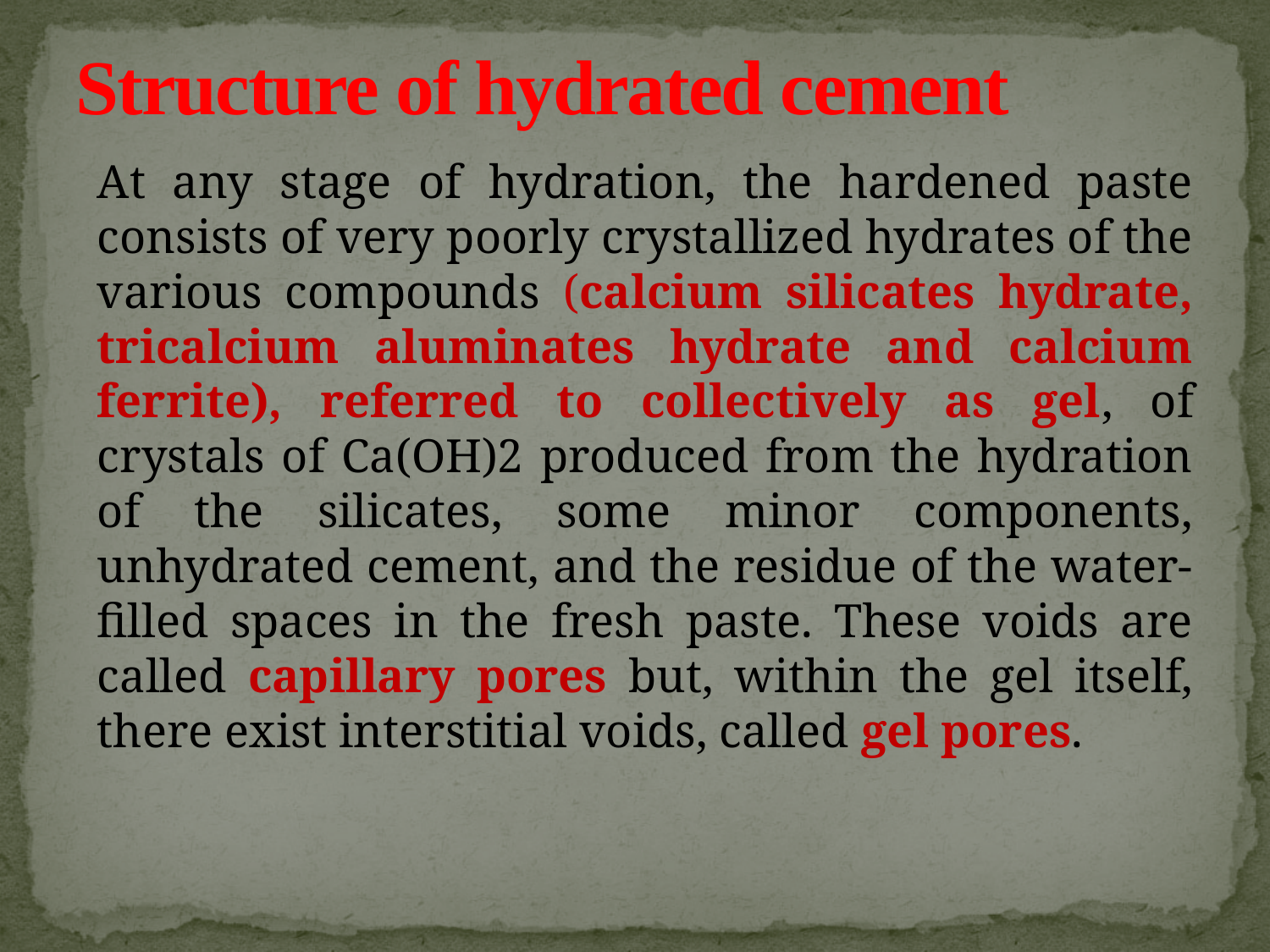

# Structure of hydrated cement
At any stage of hydration, the hardened paste consists of very poorly crystallized hydrates of the various compounds (calcium silicates hydrate, tricalcium aluminates hydrate and calcium ferrite), referred to collectively as gel, of crystals of Ca(OH)2 produced from the hydration of the silicates, some minor components, unhydrated cement, and the residue of the water-filled spaces in the fresh paste. These voids are called capillary pores but, within the gel itself, there exist interstitial voids, called gel pores.